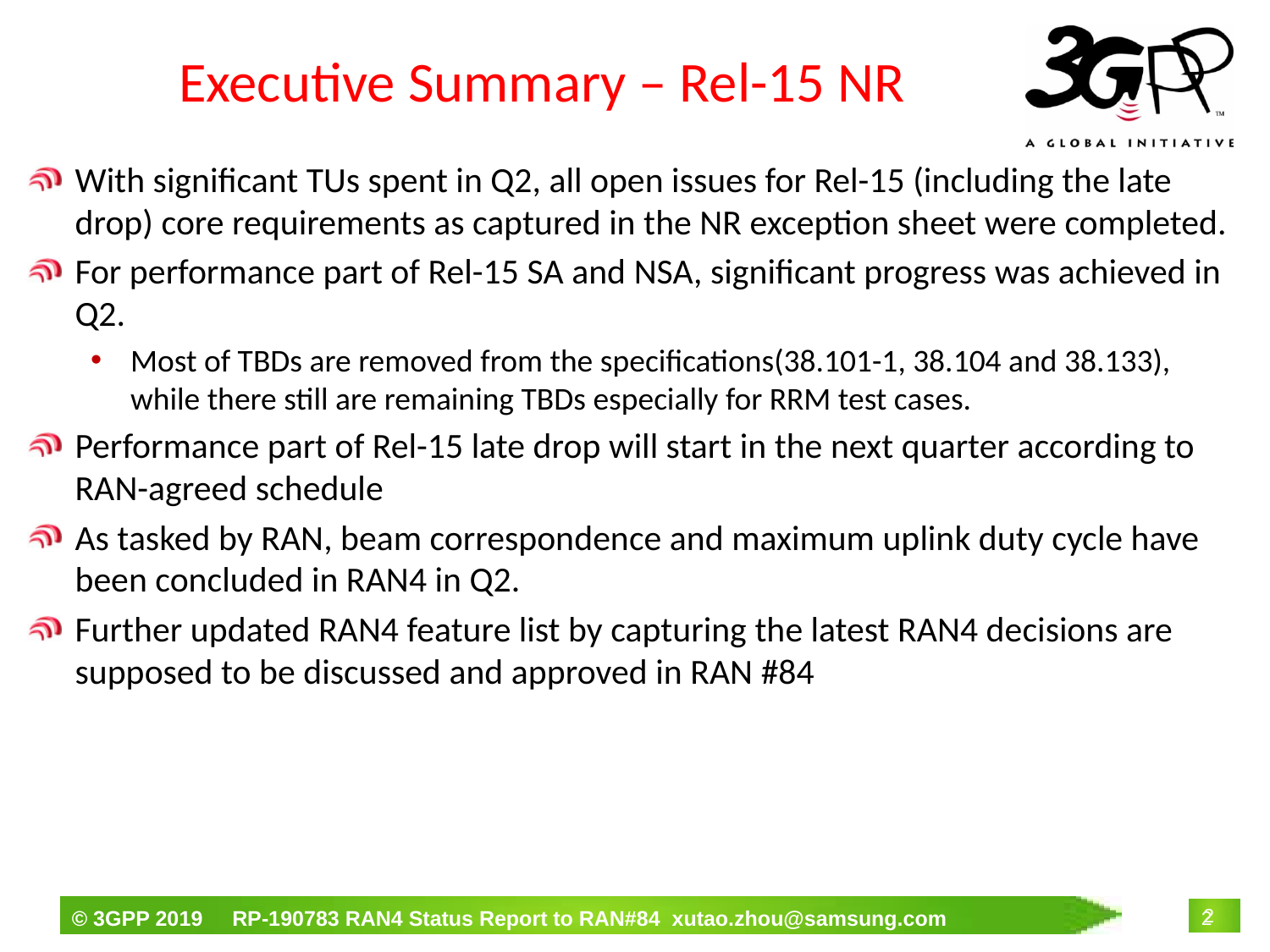

# Executive Summary – Rel-15 NR
With significant TUs spent in Q2, all open issues for Rel-15 (including the late drop) core requirements as captured in the NR exception sheet were completed.
For performance part of Rel-15 SA and NSA, significant progress was achieved in Q2.
Most of TBDs are removed from the specifications(38.101-1, 38.104 and 38.133), while there still are remaining TBDs especially for RRM test cases.
Performance part of Rel-15 late drop will start in the next quarter according to RAN-agreed schedule
As tasked by RAN, beam correspondence and maximum uplink duty cycle have been concluded in RAN4 in Q2.
Further updated RAN4 feature list by capturing the latest RAN4 decisions are supposed to be discussed and approved in RAN #84

2